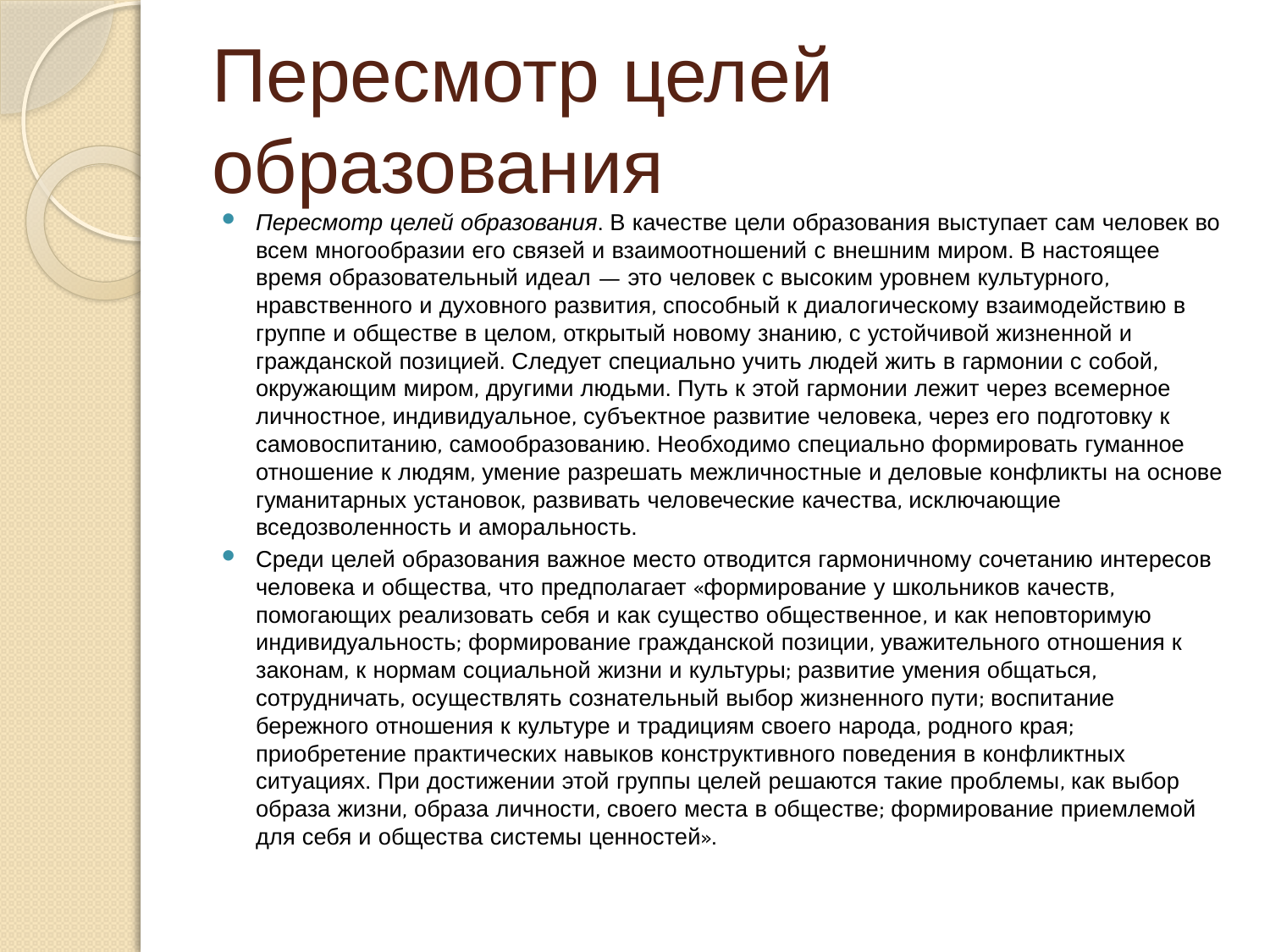

# Пересмотр целей образования
Пересмотр целей образования. В качестве цели образования выступает сам человек во всем многообразии его связей и взаимоотношений с внешним миром. В настоящее время образовательный идеал — это человек с высоким уровнем культурного, нравственного и духовного развития, способный к диалогическому взаимодействию в группе и обществе в целом, открытый новому знанию, с устойчивой жизненной и гражданской позицией. Следует специально учить людей жить в гармонии с собой, окружающим миром, другими людьми. Путь к этой гармонии лежит через всемерное личностное, индивидуальное, субъектное развитие человека, через его подготовку к самовоспитанию, самообразованию. Необходимо специально формировать гуманное отношение к людям, умение разрешать межличностные и деловые конфликты на основе гуманитарных установок, развивать человеческие качества, исключающие вседозволенность и аморальность.
Среди целей образования важное место отводится гармоничному сочетанию интересов человека и общества, что предполагает «формирование у школьников качеств, помогающих реализовать себя и как существо общественное, и как неповторимую индивидуальность; формирование гражданской позиции, уважительного отношения к законам, к нормам социальной жизни и культуры; развитие умения общаться, сотрудничать, осуществлять сознательный выбор жизненного пути; воспитание бережного отношения к культуре и традициям своего народа, родного края; приобретение практических навыков конструктивного поведения в конфликтных ситуациях. При достижении этой группы целей решаются такие проблемы, как выбор образа жизни, образа личности, своего места в обществе; формирование приемлемой для себя и общества системы ценностей».